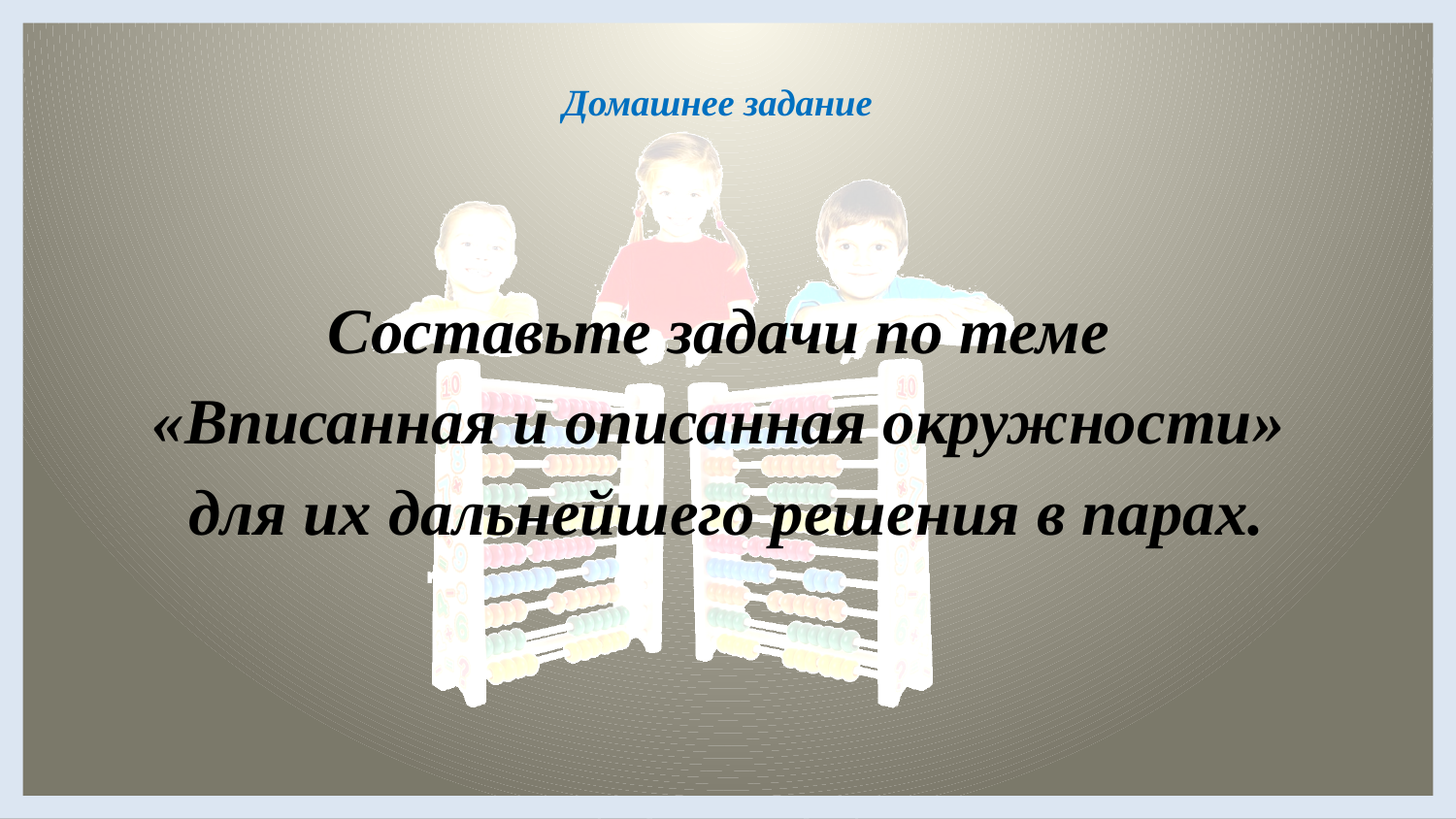

# Домашнее задание

Составьте задачи по теме
«Вписанная и описанная окружности»
для их дальнейшего решения в парах.